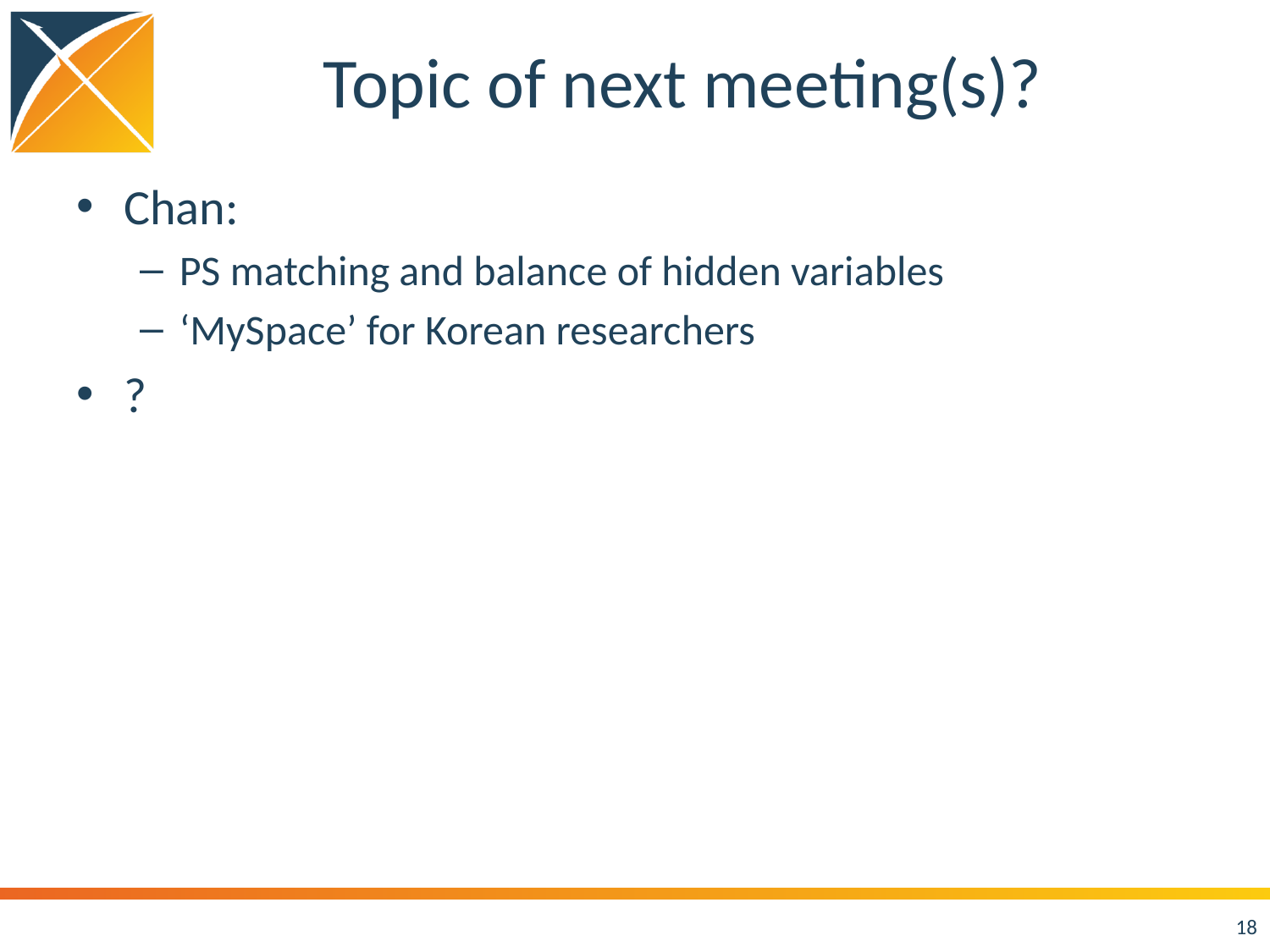

# Topic of next meeting(s)?
Chan:
PS matching and balance of hidden variables
‘MySpace’ for Korean researchers
?
18